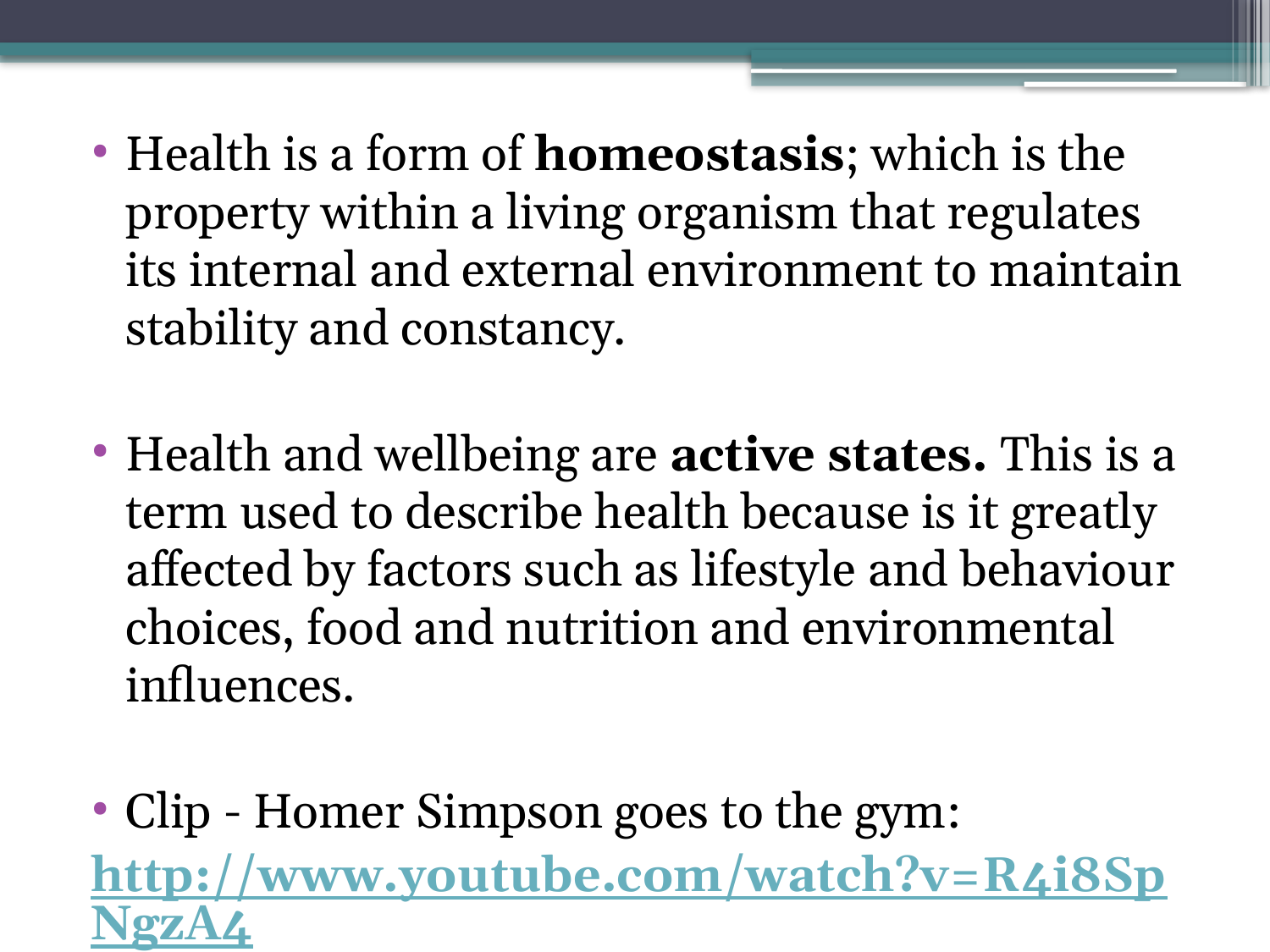

Health is a form of homeostasis; which is the property within a living organism that regulates its internal and external environment to maintain stability and constancy.

Health and wellbeing are active states. This is a term used to describe health because is it greatly affected by factors such as lifestyle and behaviour choices, food and nutrition and environmental influences.

Clip - Homer Simpson goes to the gym:
http://www.youtube.com/watch?v=R4i8SpNgzA4